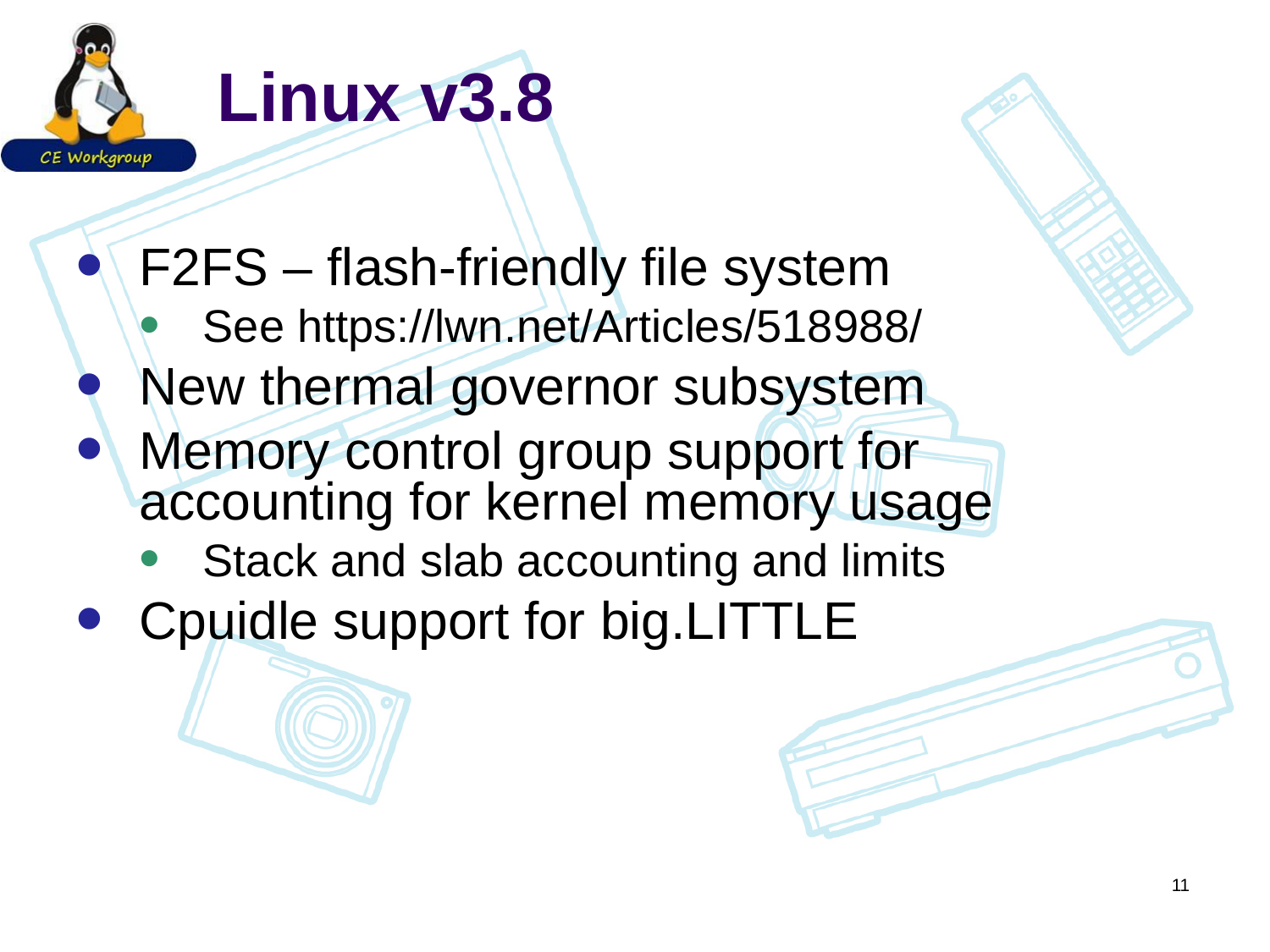

# Linux v3.8
F2FS – flash-friendly file system
See https://lwn.net/Articles/518988/
New thermal governor subsystem
Memory control group support for accounting for kernel memory usage
Stack and slab accounting and limits
Cpuidle support for big.LITTLE
11